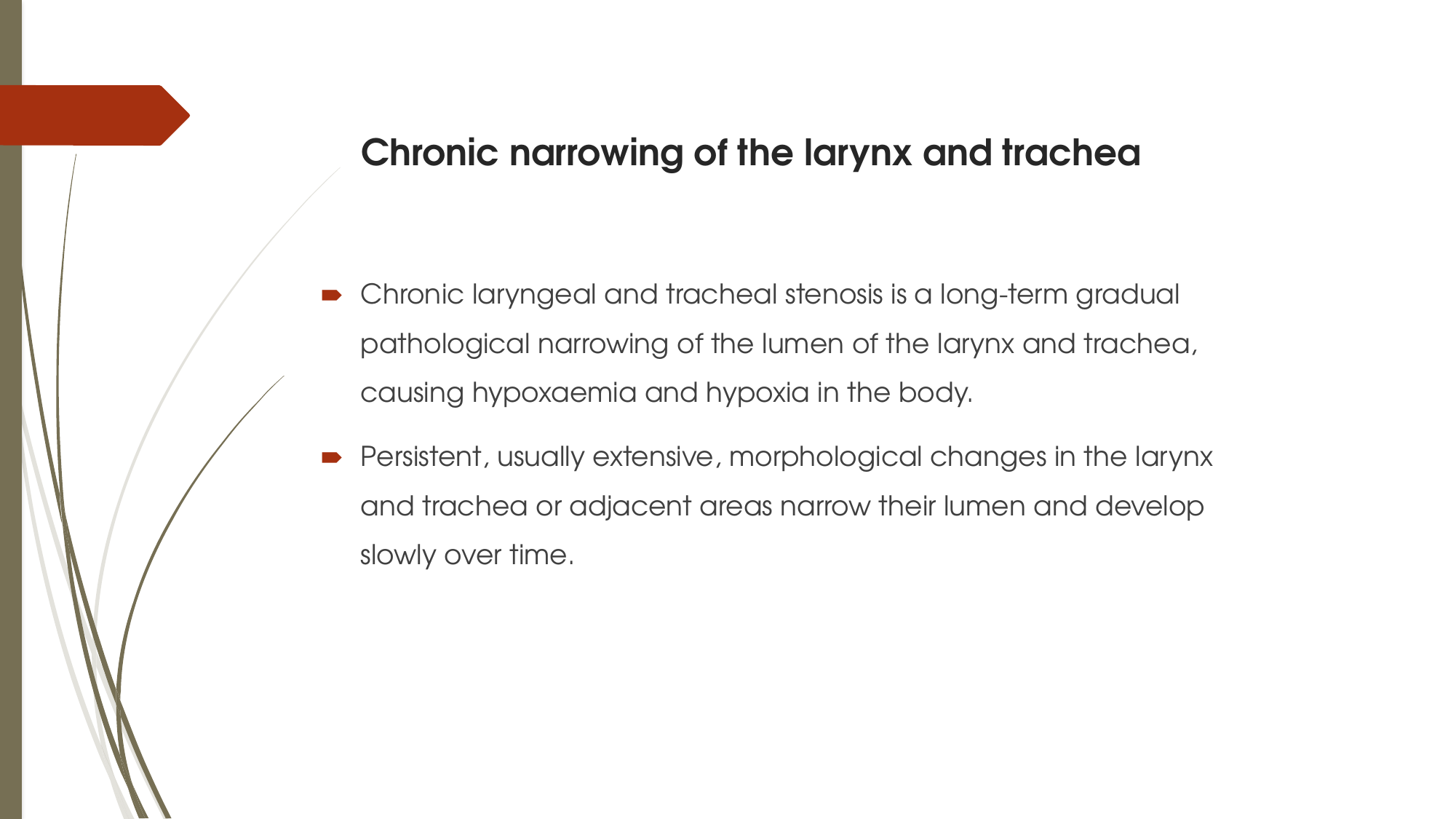

Chronic narrowing of the larynx and trachea
Chronic laryngeal and tracheal stenosis is a long-term gradual pathological narrowing of the lumen of the larynx and trachea, causing hypoxaemia and hypoxia in the body.
Persistent, usually extensive, morphological changes in the larynx and trachea or adjacent areas narrow their lumen and develop slowly over time.